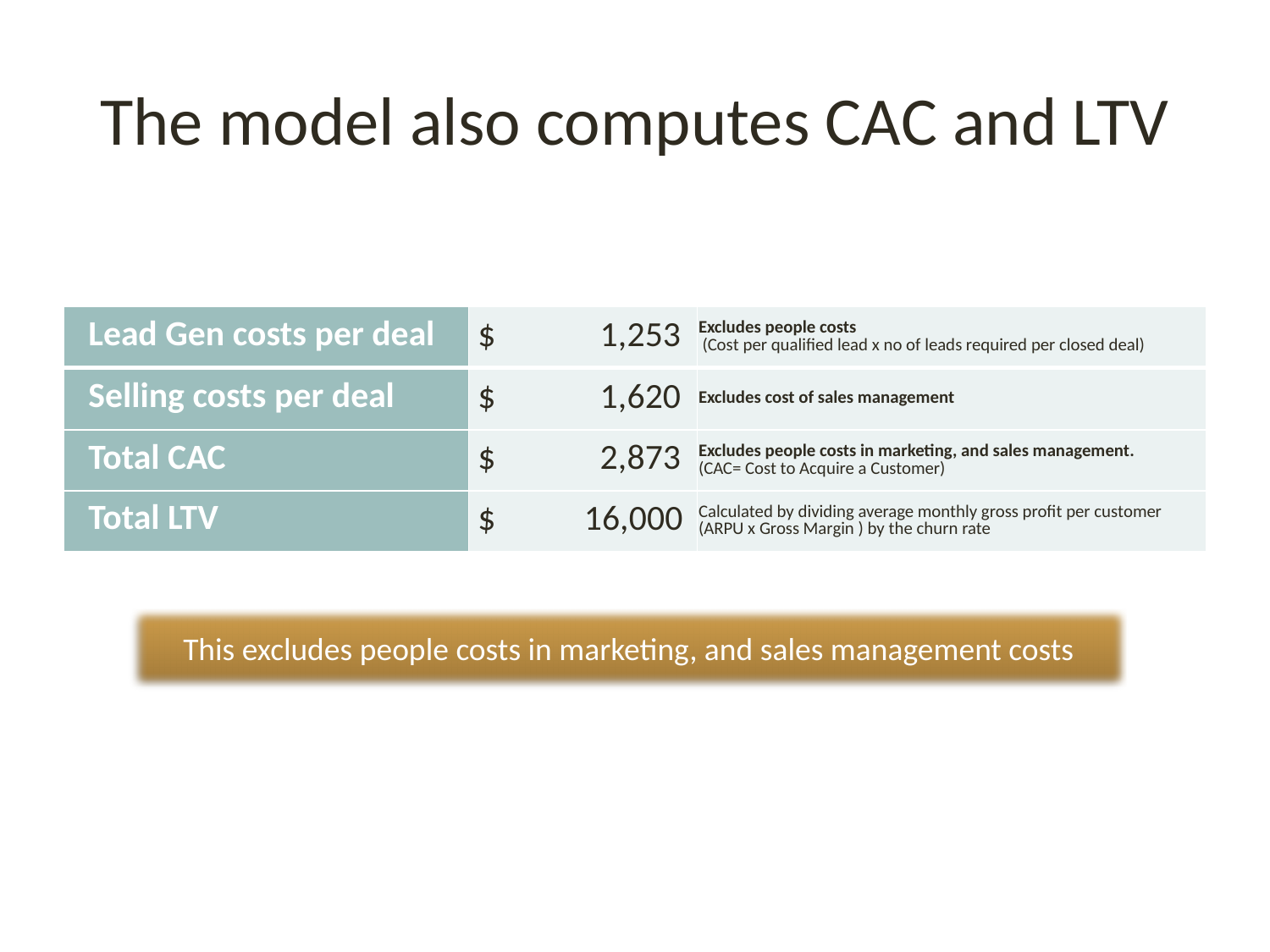

# The model also computes CAC and LTV
| Lead Gen costs per deal | $ 1,253 | Excludes people costs (Cost per qualified lead x no of leads required per closed deal) |
| --- | --- | --- |
| Selling costs per deal | $ 1,620 | Excludes cost of sales management |
| Total CAC | $ 2,873 | Excludes people costs in marketing, and sales management. (CAC= Cost to Acquire a Customer) |
| Total LTV | $ 16,000 | Calculated by dividing average monthly gross profit per customer (ARPU x Gross Margin ) by the churn rate |
This excludes people costs in marketing, and sales management costs